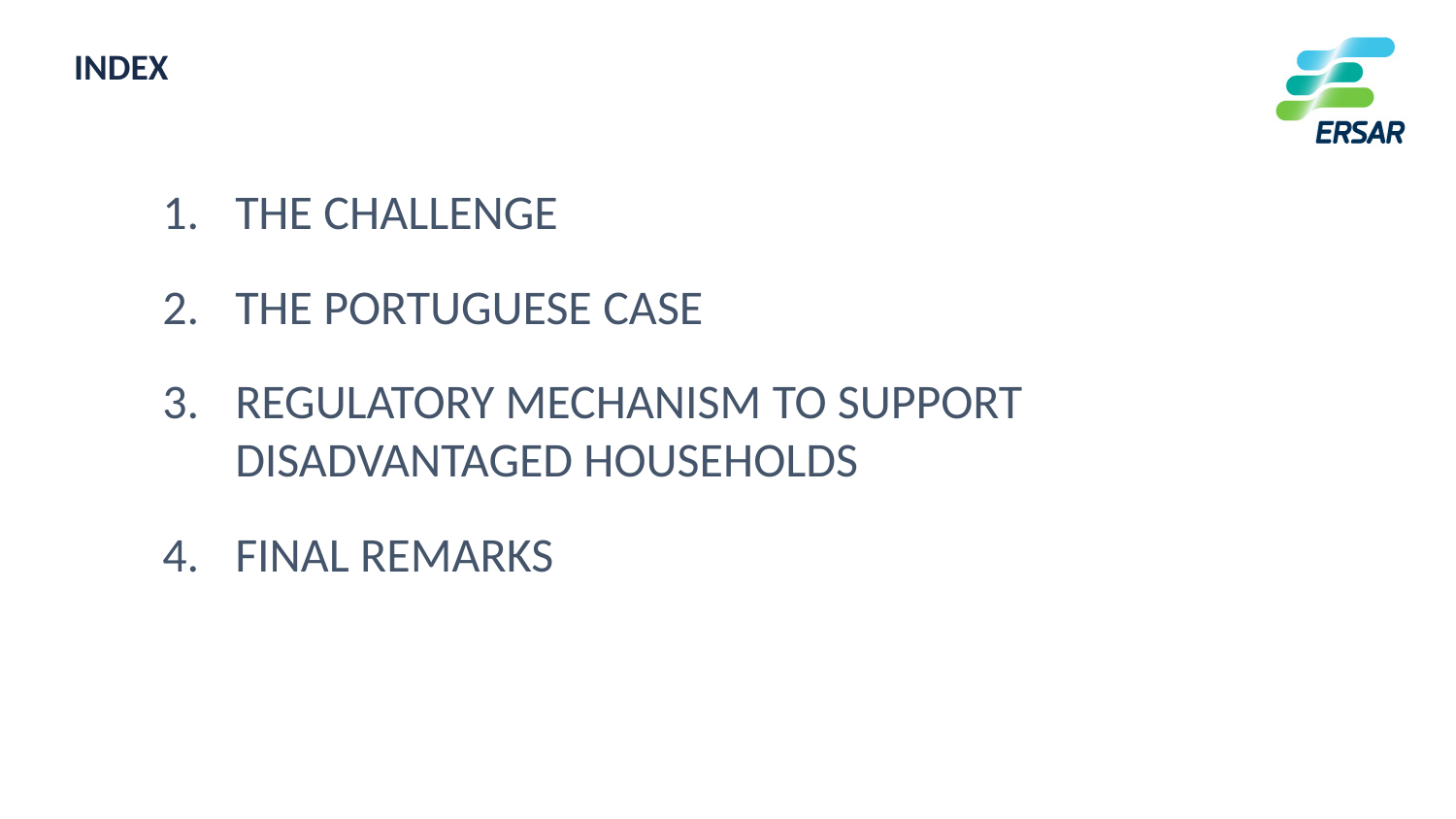

INDEX
THE CHALLENGE
THE PORTUGUESE CASE
REGULATORY MECHANISM TO SUPPORT DISADVANTAGED HOUSEHOLDS
FINAL REMARKS